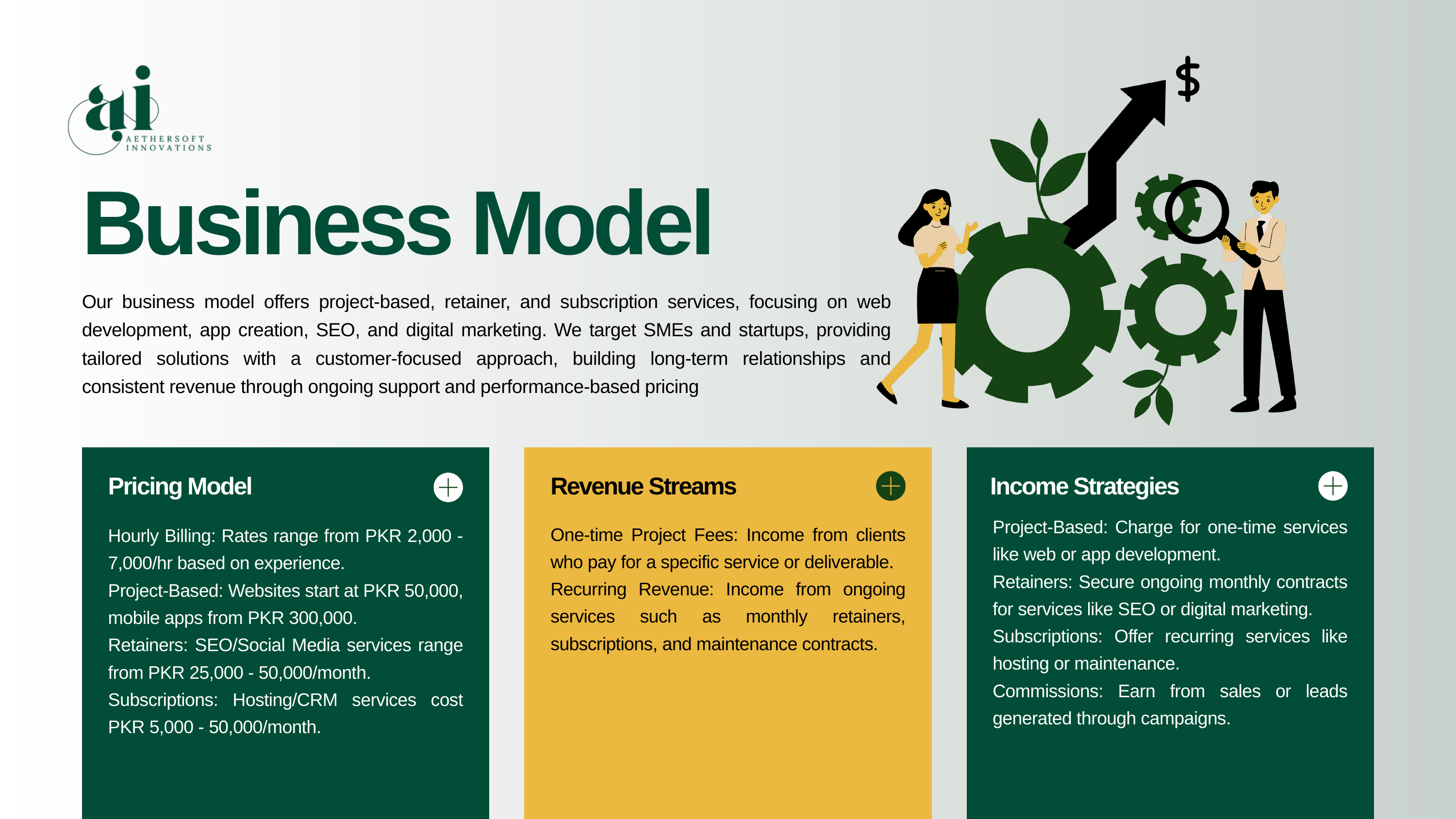

Business Model
Our business model offers project-based, retainer, and subscription services, focusing on web development, app creation, SEO, and digital marketing. We target SMEs and startups, providing tailored solutions with a customer-focused approach, building long-term relationships and consistent revenue through ongoing support and performance-based pricing

Pricing Model
Revenue Streams
Income Strategies
Project-Based: Charge for one-time services like web or app development.
Retainers: Secure ongoing monthly contracts for services like SEO or digital marketing.
Subscriptions: Offer recurring services like hosting or maintenance.
Commissions: Earn from sales or leads generated through campaigns.
One-time Project Fees: Income from clients who pay for a specific service or deliverable.
Recurring Revenue: Income from ongoing services such as monthly retainers, subscriptions, and maintenance contracts.
Hourly Billing: Rates range from PKR 2,000 - 7,000/hr based on experience.
Project-Based: Websites start at PKR 50,000, mobile apps from PKR 300,000.
Retainers: SEO/Social Media services range from PKR 25,000 - 50,000/month.
Subscriptions: Hosting/CRM services cost PKR 5,000 - 50,000/month.